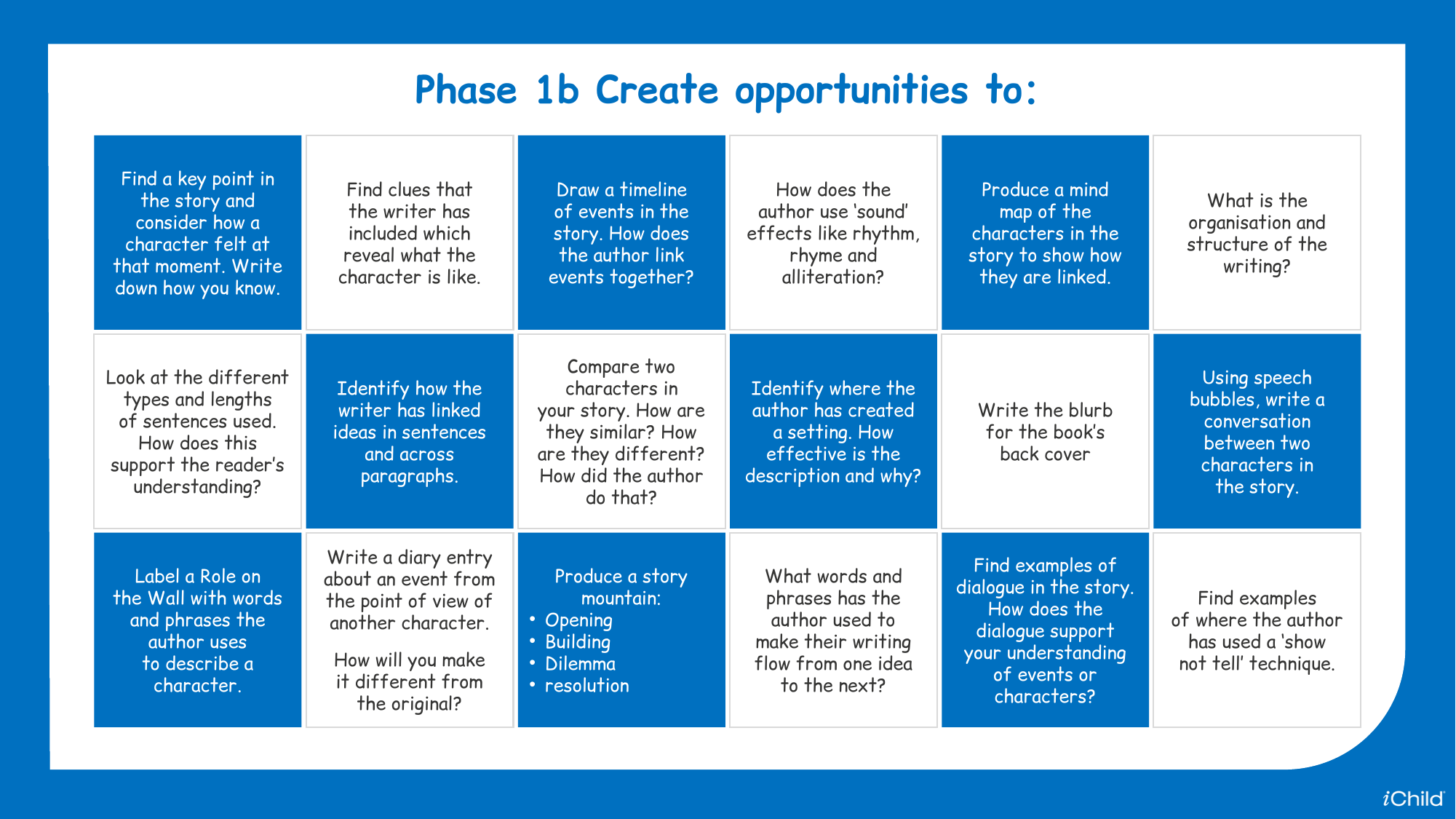

Phase 1b Create opportunities to:
Find a key point in the story and consider how a character felt at that moment. Write down how you know.
Find clues that
the writer has included which
reveal what the character is like.
Draw a timeline
of events in the story. How does
the author link events together?
How does the
author use ‘sound’ effects like rhythm, rhyme and alliteration?
Produce a mind
map of the characters in the story to show how they are linked.
What is the organisation and structure of the writing?
Look at the different types and lengths
of sentences used. How does this support the reader’s understanding?
Identify how the writer has linked ideas in sentences and across paragraphs.
Compare two characters in
your story. How are they similar? How
are they different? How did the author do that?
Identify where the author has created
a setting. How effective is the description and why?
Write the blurb
for the book’s
back cover
Using speech bubbles, write a conversation
between two characters in
the story.
Label a Role on
the Wall with words and phrases the author uses
to describe a character.
Write a diary entry about an event from the point of view of another character.
How will you make
it different from
the original?
Produce a story mountain:
Opening
Building
Dilemma
resolution
What words and phrases has the author used to
make their writing flow from one idea
to the next?
Find examples of dialogue in the story. How does the dialogue support
your understanding of events or characters?
Find examples
of where the author has used a ‘show
not tell’ technique.